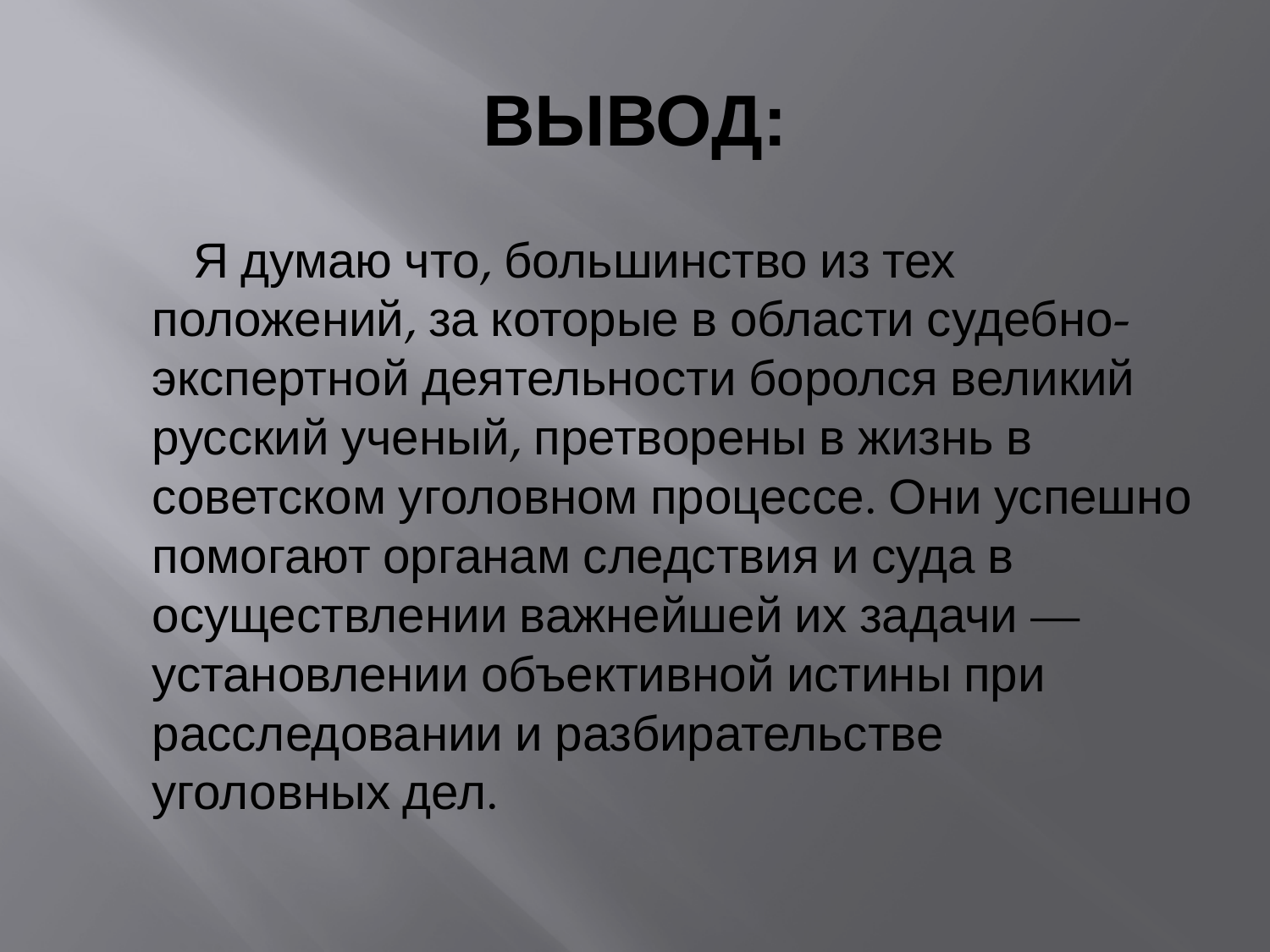

# ВЫВОД:
        Я думаю что, большинство из тех положений, за которые в области судебно-экспертной деятельности боролся великий русский ученый, претворены в жизнь в советском уголовном процессе. Они успешно помогают органам следствия и суда в осуществлении важнейшей их задачи — установлении объективной истины при расследовании и разбирательстве уголовных дел.